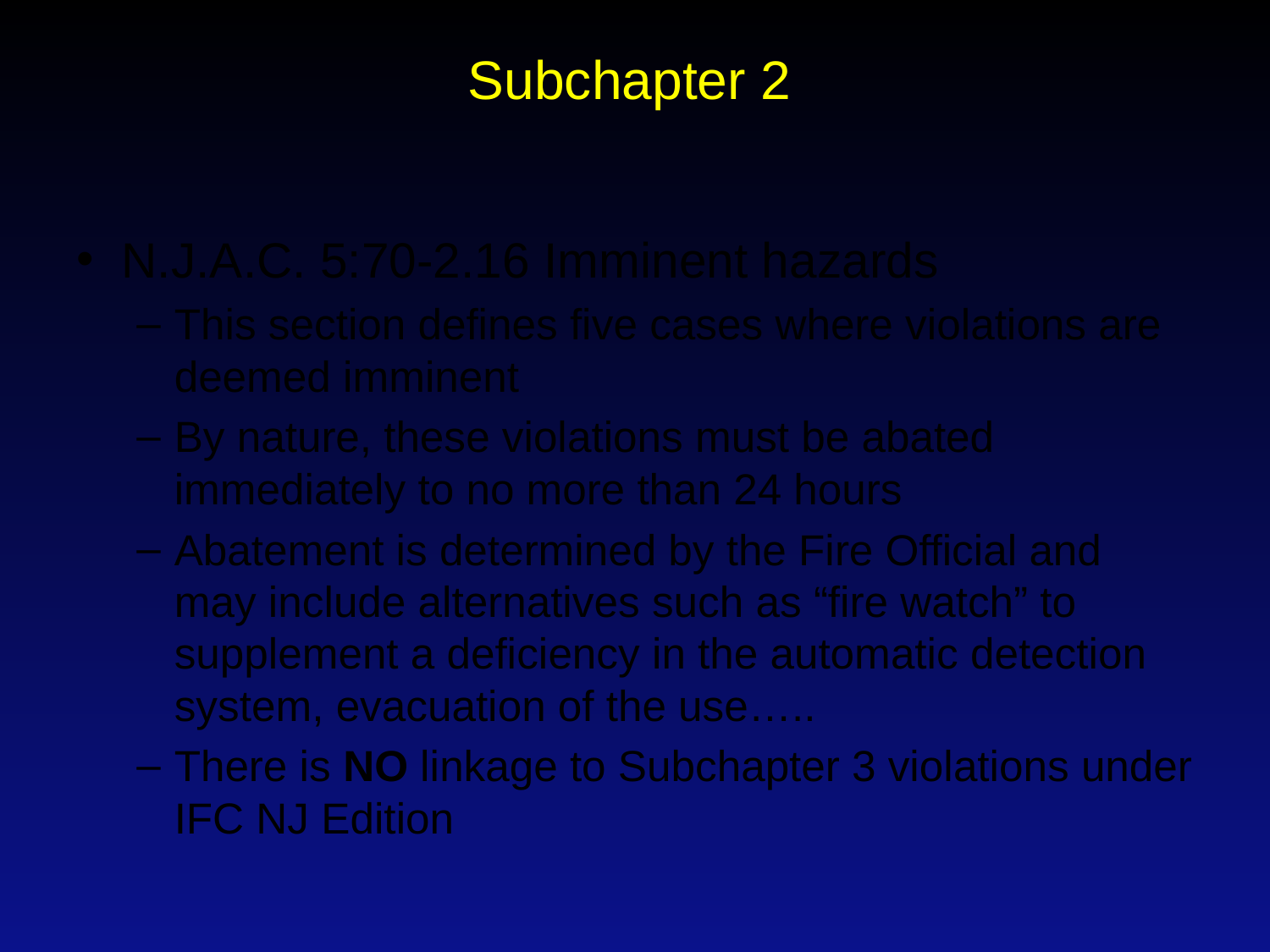

# Subchapter 2
N.J.A.C. 5:70-2.16 Imminent hazards
This section defines five cases where violations are deemed imminent
By nature, these violations must be abated immediately to no more than 24 hours
Abatement is determined by the Fire Official and may include alternatives such as “fire watch” to supplement a deficiency in the automatic detection system, evacuation of the use…..
There is NO linkage to Subchapter 3 violations under IFC NJ Edition